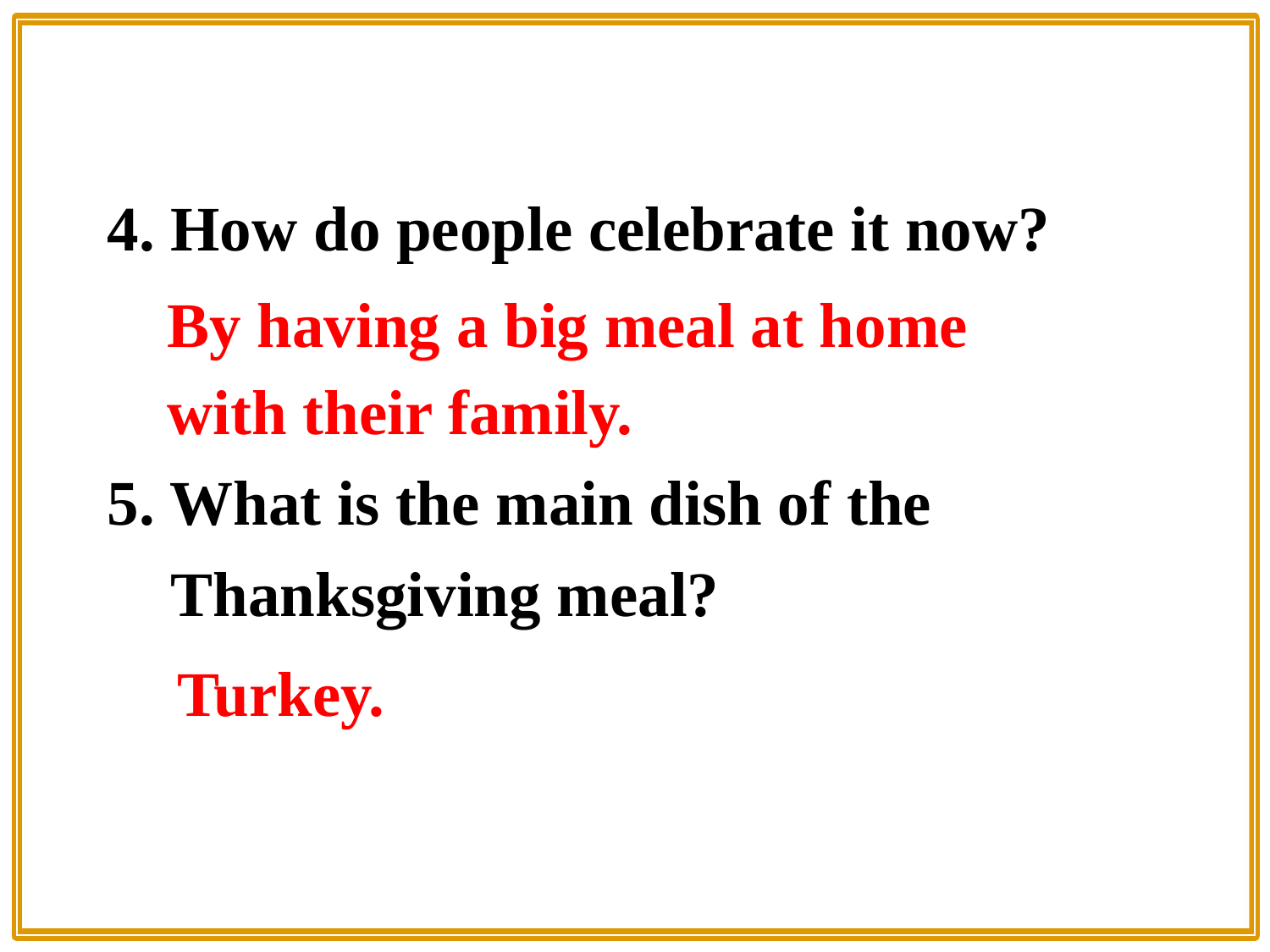

4. How do people celebrate it now?

5. What is the main dish of the
    Thanksgiving meal?
By having a big meal at home with their family.
Turkey.